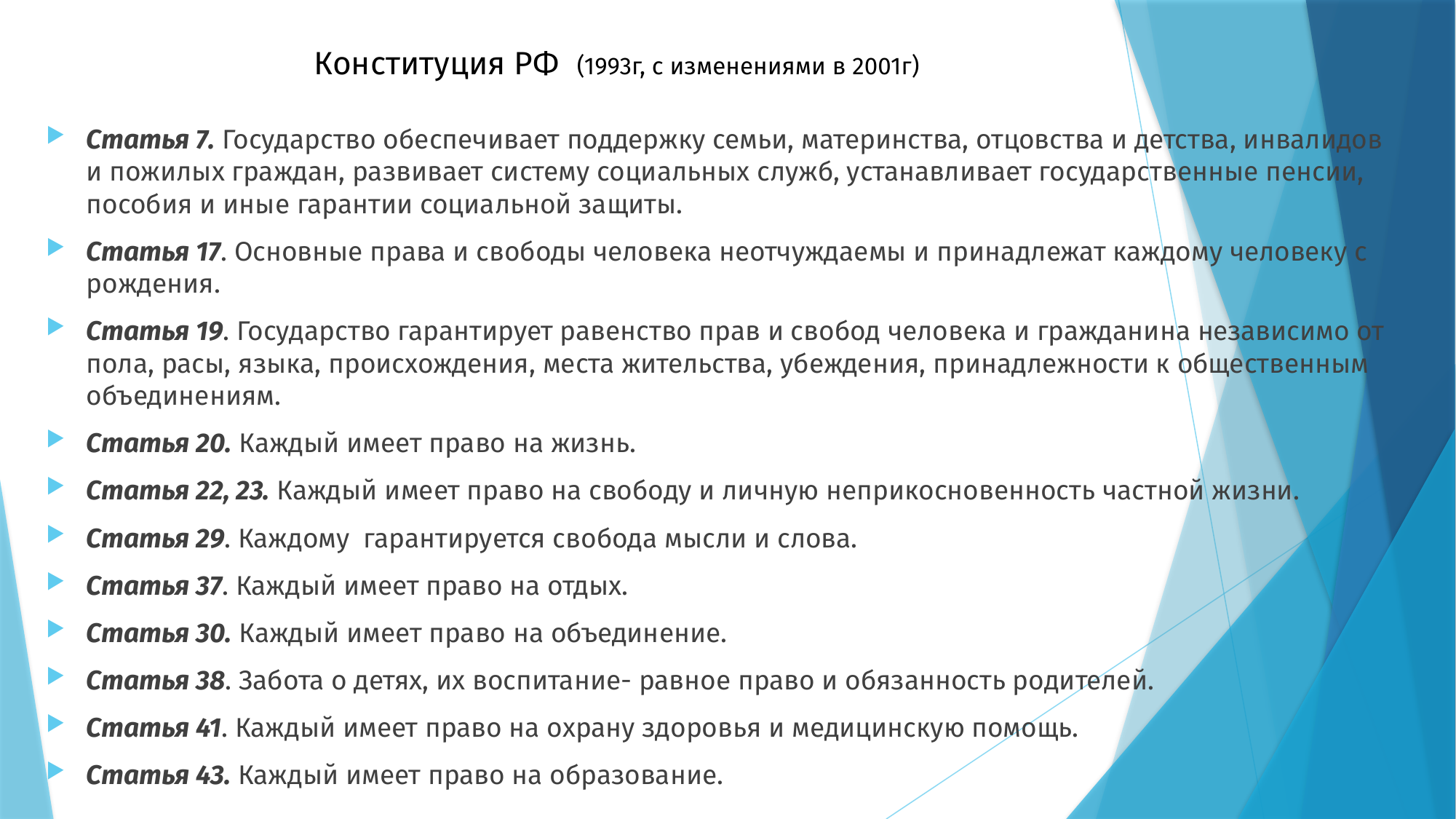

# Конституция РФ  (1993г, с изменениями в 2001г)
Статья 7. Государство обеспечивает поддержку семьи, материнства, отцовства и детства, инвалидов и пожилых граждан, развивает систему социальных служб, устанавливает государственные пенсии, пособия и иные гарантии социальной защиты.
Статья 17. Основные права и свободы человека неотчуждаемы и принадлежат каждому человеку с рождения.
Статья 19. Государство гарантирует равенство прав и свобод человека и гражданина независимо от пола, расы, языка, происхождения, места жительства, убеждения, принадлежности к общественным объединениям.
Статья 20. Каждый имеет право на жизнь.
Статья 22, 23. Каждый имеет право на свободу и личную неприкосновенность частной жизни.
Статья 29. Каждому  гарантируется свобода мысли и слова.
Статья 37. Каждый имеет право на отдых.
Статья 30. Каждый имеет право на объединение.
Статья 38. Забота о детях, их воспитание- равное право и обязанность родителей.
Статья 41. Каждый имеет право на охрану здоровья и медицинскую помощь.
Статья 43. Каждый имеет право на образование.